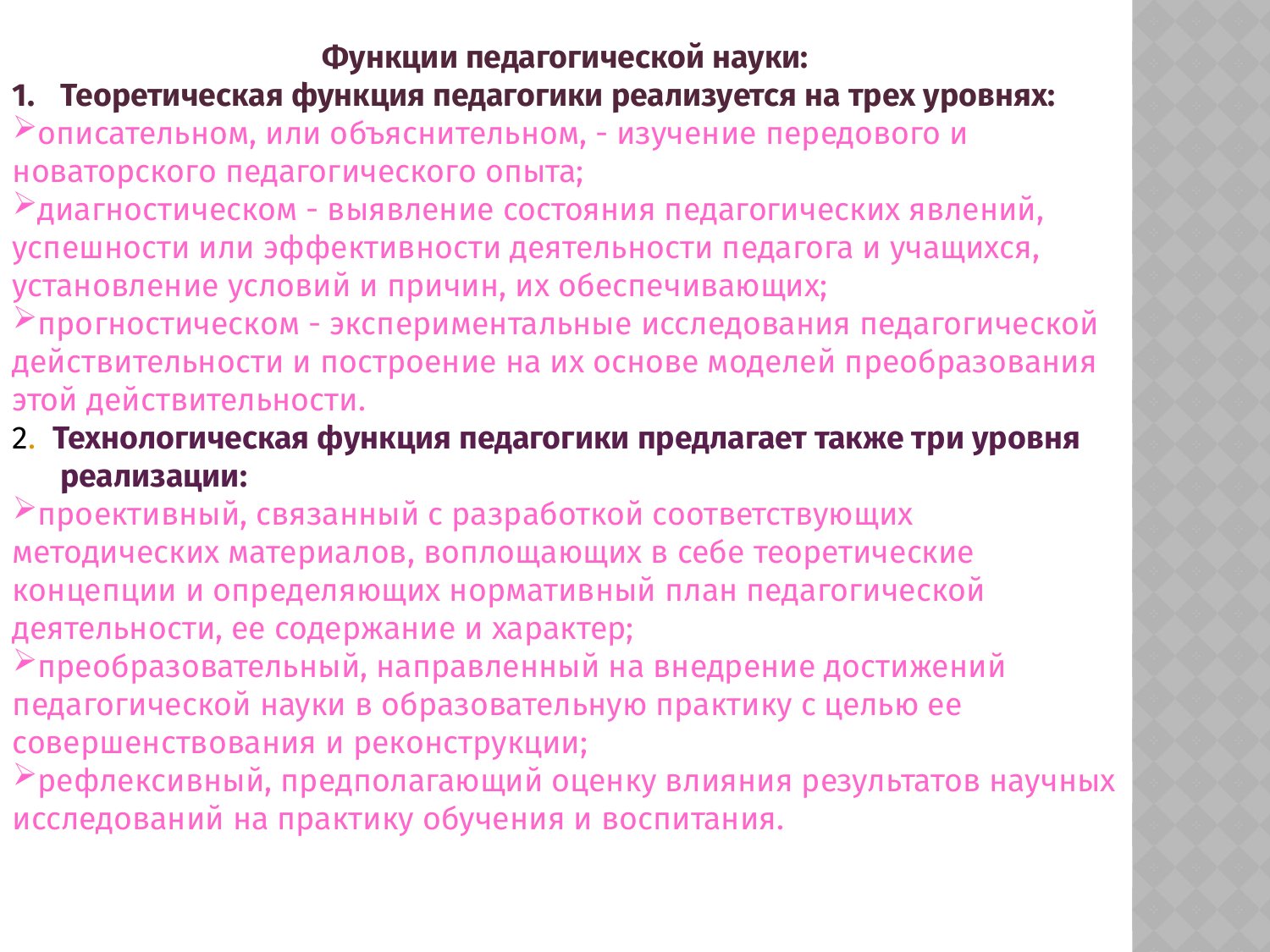

Функции педагогической науки:
Теоретическая функция педагогики реализуется на трех уровнях:
описательном, или объяснительном, - изучение передового и новаторского педагогического опыта;
диагностическом - выявление состояния педагогических явлений, успешности или эффективности деятельности педагога и учащихся, установление условий и причин, их обеспечивающих;
прогностическом - экспериментальные исследования педагогической действительности и построение на их основе моделей преобразования этой действительности.
2.  Технологическая функция педагогики предлагает также три уровня реализации:
проективный, связанный с разработкой соответствующих методических материалов, воплощающих в себе теоретические концепции и определяющих нормативный план педагогической деятельности, ее содержание и характер;
преобразовательный, направленный на внедрение достижений педагогической науки в образовательную практику с целью ее совершенствования и реконструкции;
рефлексивный, предполагающий оценку влияния результатов научных исследований на практику обучения и воспитания.